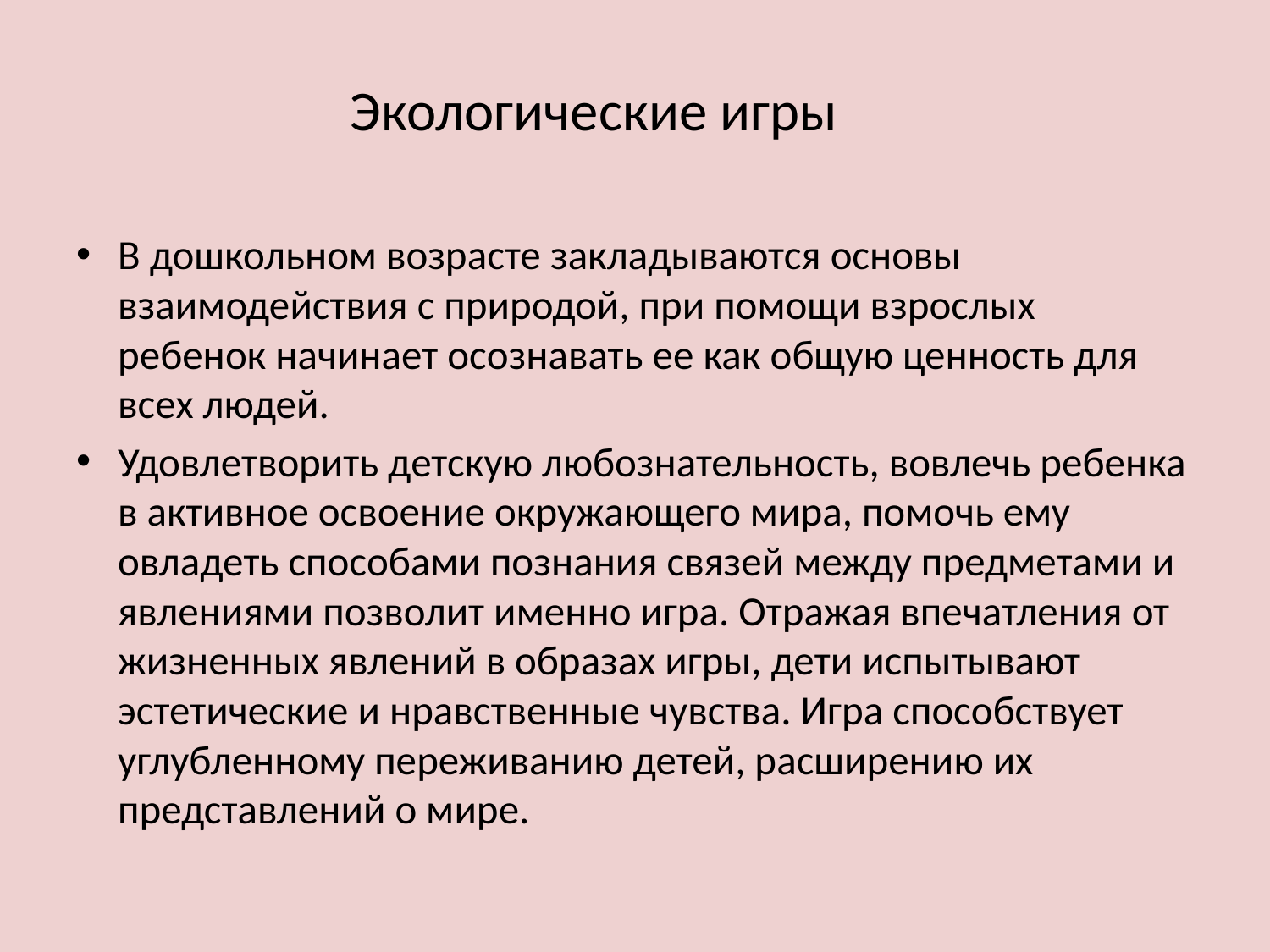

# Экологические игры
В дошкольном возрасте закладываются основы взаимодействия с природой, при помощи взрослых ребенок начинает осознавать ее как общую ценность для всех людей.
Удовлетворить детскую любознательность, вовлечь ребенка в активное освоение окружающего мира, помочь ему овладеть способами познания связей между предметами и явлениями позволит именно игра. Отражая впечатления от жизненных явлений в образах игры, дети испытывают эстетические и нравственные чувства. Игра способствует углубленному переживанию детей, расширению их представлений о мире.